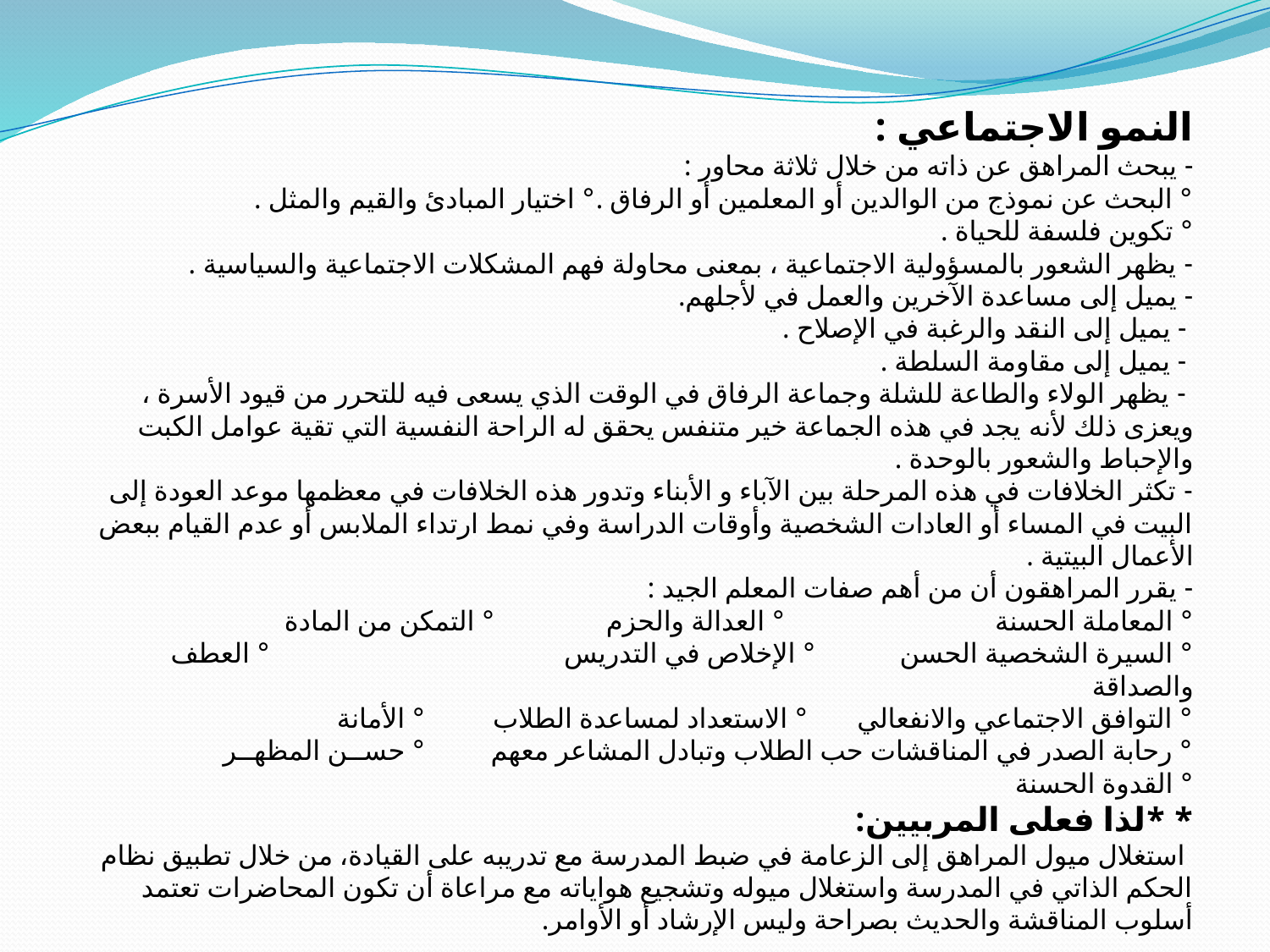

النمو الاجتماعي :
- يبحث المراهق عن ذاته من خلال ثلاثة محاور :
	° البحث عن نموذج من الوالدين أو المعلمين أو الرفاق .	° اختيار المبادئ والقيم والمثل .
	° تكوين فلسفة للحياة .
- يظهر الشعور بالمسؤولية الاجتماعية ، بمعنى محاولة فهم المشكلات الاجتماعية والسياسية .
- يميل إلى مساعدة الآخرين والعمل في لأجلهم.
 - يميل إلى النقد والرغبة في الإصلاح .
 - يميل إلى مقاومة السلطة .
 - يظهر الولاء والطاعة للشلة وجماعة الرفاق في الوقت الذي يسعى فيه للتحرر من قيود الأسرة ، ويعزى ذلك لأنه يجد في هذه الجماعة خير متنفس يحقق له الراحة النفسية التي تقية عوامل الكبت والإحباط والشعور بالوحدة .
- تكثر الخلافات في هذه المرحلة بين الآباء و الأبناء وتدور هذه الخلافات في معظمها موعد العودة إلى البيت في المساء أو العادات الشخصية وأوقات الدراسة وفي نمط ارتداء الملابس أو عدم القيام ببعض الأعمال البيتية .
- يقرر المراهقون أن من أهم صفات المعلم الجيد :
	° المعاملة الحسنة                              ° العدالة والحزم			° التمكن من المادة
	° السيرة الشخصية الحسن            ° الإخلاص في التدريس                                          ° العطف والصداقة
	° التوافق الاجتماعي والانفعالي       ° الاستعداد لمساعدة الطلاب 		° الأمانة
	° رحابة الصدر في المناقشات حب الطلاب وتبادل المشاعر معهم 		° حســن المظهــر
	° القدوة الحسنة
* *لذا فعلى المربيين:
 استغلال ميول المراهق إلى الزعامة في ضبط المدرسة مع تدريبه على القيادة، من خلال تطبيق نظام الحكم الذاتي في المدرسة واستغلال ميوله وتشجيع هواياته مع مراعاة أن تكون المحاضرات تعتمد أسلوب المناقشة والحديث بصراحة وليس الإرشاد أو الأوامر.